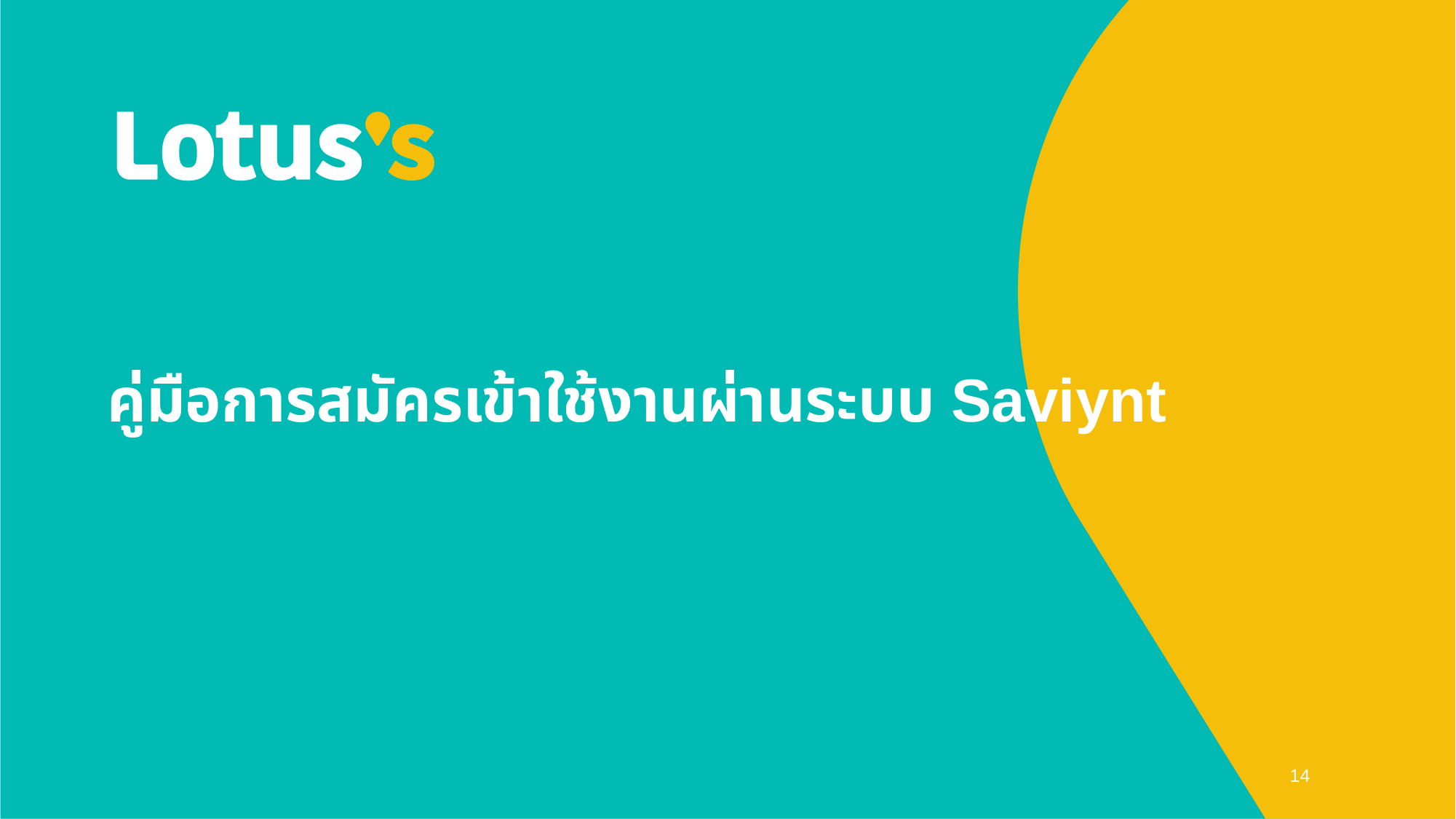

# คู่มือการสมัครเข้าใช้งานผ่านระบบ Saviynt